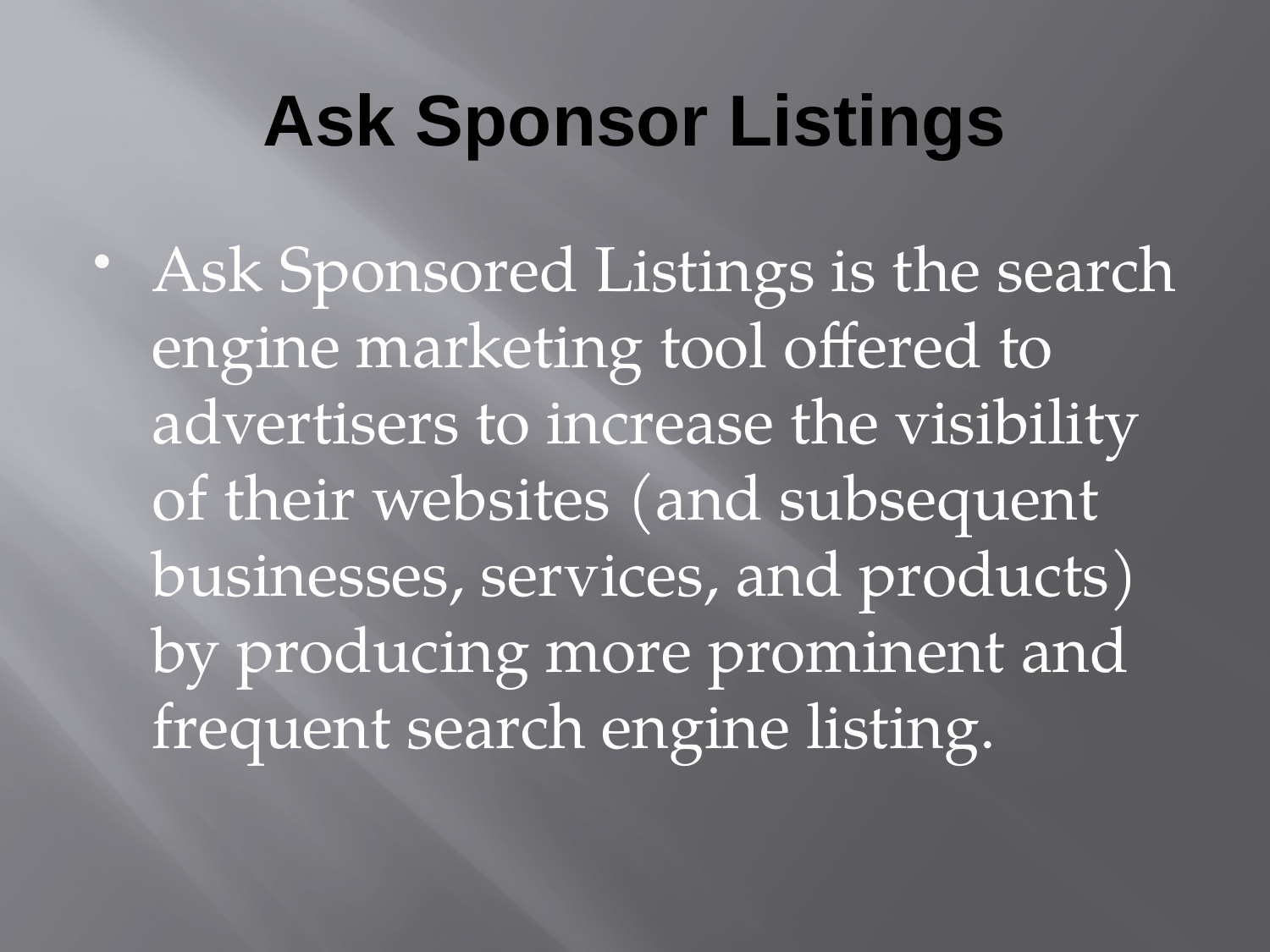

# Ask Sponsor Listings
Ask Sponsored Listings is the search engine marketing tool offered to advertisers to increase the visibility of their websites (and subsequent businesses, services, and products) by producing more prominent and frequent search engine listing.